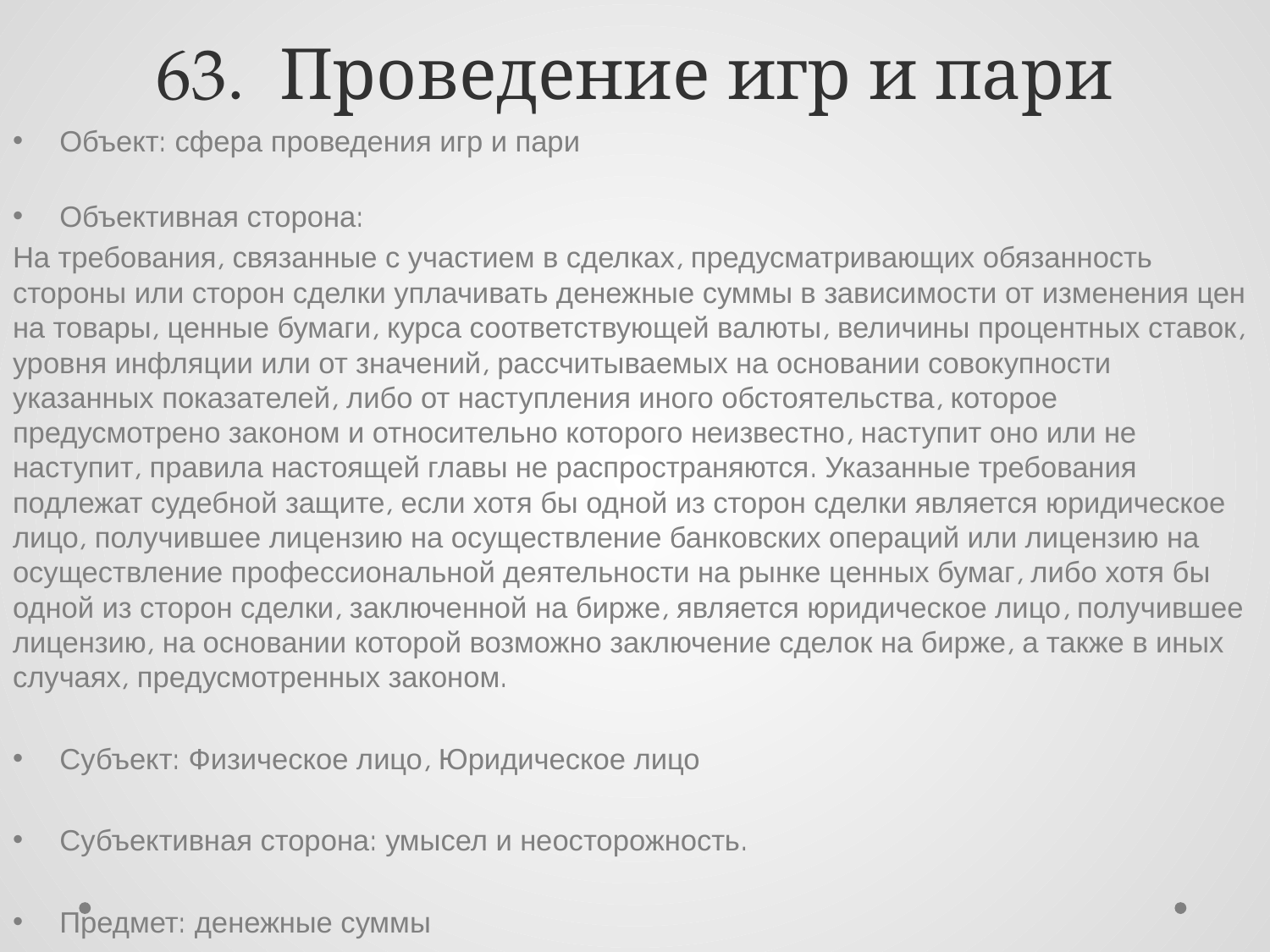

# 63.  Проведение игр и пари
Объект: сфера проведения игр и пари
Объективная сторона:
На требования, связанные с участием в сделках, предусматривающих обязанность стороны или сторон сделки уплачивать денежные суммы в зависимости от изменения цен на товары, ценные бумаги, курса соответствующей валюты, величины процентных ставок, уровня инфляции или от значений, рассчитываемых на основании совокупности указанных показателей, либо от наступления иного обстоятельства, которое предусмотрено законом и относительно которого неизвестно, наступит оно или не наступит, правила настоящей главы не распространяются. Указанные требования подлежат судебной защите, если хотя бы одной из сторон сделки является юридическое лицо, получившее лицензию на осуществление банковских операций или лицензию на осуществление профессиональной деятельности на рынке ценных бумаг, либо хотя бы одной из сторон сделки, заключенной на бирже, является юридическое лицо, получившее лицензию, на основании которой возможно заключение сделок на бирже, а также в иных случаях, предусмотренных законом.

Субъект: Физическое лицо, Юридическое лицо

Субъективная сторона: умысел и неосторожность.

Предмет: денежные суммы